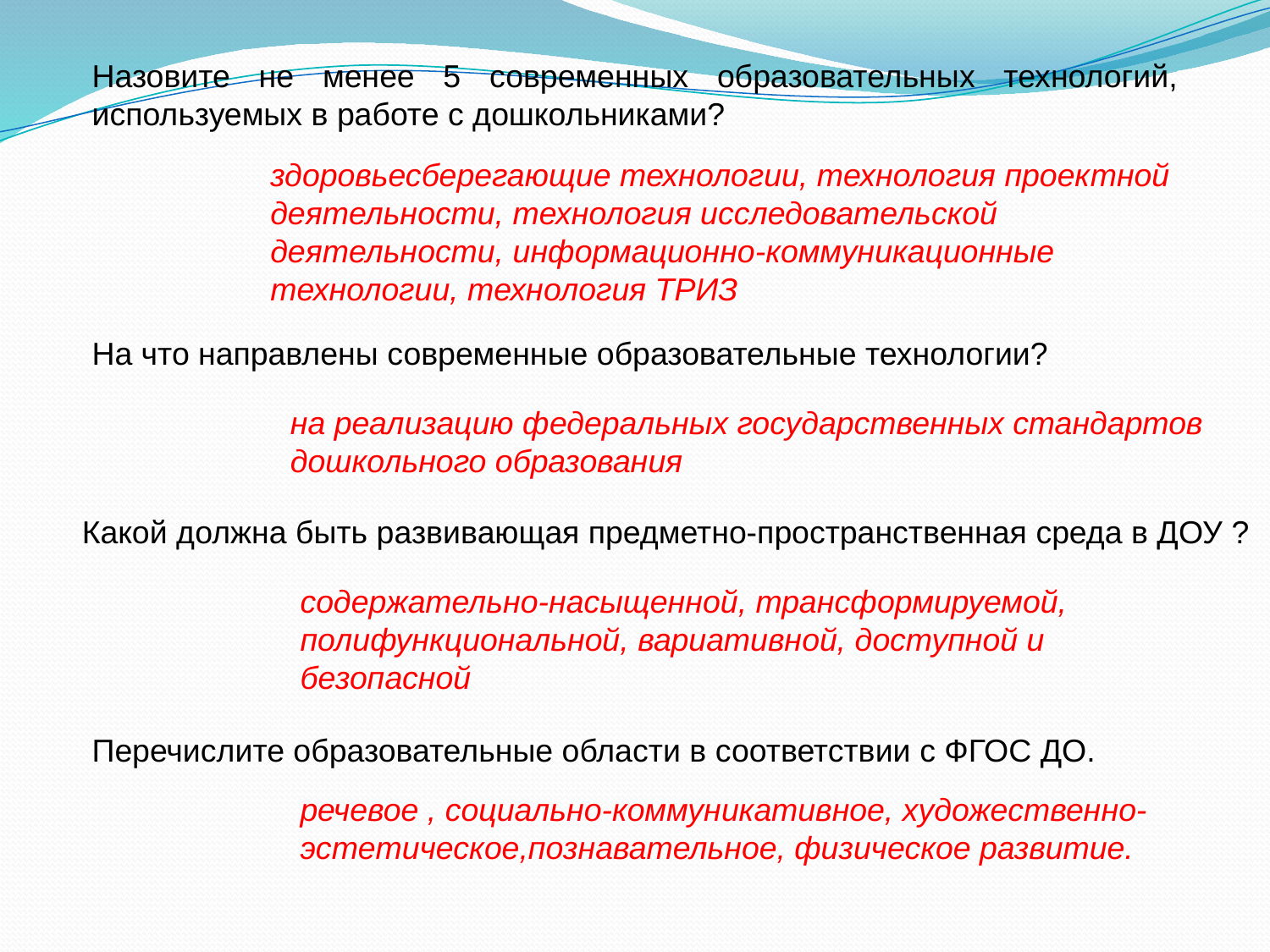

Назовите не менее 5 современных образовательных технологий, используемых в работе с дошкольниками?
здоровьесберегающие технологии, технология проектной деятельности, технология исследовательской деятельности, информационно-коммуникационные технологии, технология ТРИЗ
На что направлены современные образовательные технологии?
на реализацию федеральных государственных стандартов дошкольного образования
Какой должна быть развивающая предметно-пространственная среда в ДОУ ?
содержательно-насыщенной, трансформируемой, полифункциональной, вариативной, доступной и безопасной
Перечислите образовательные области в соответствии с ФГОС ДО.
речевое , социально-коммуникативное, художественно-эстетическое,познавательное, физическое развитие.